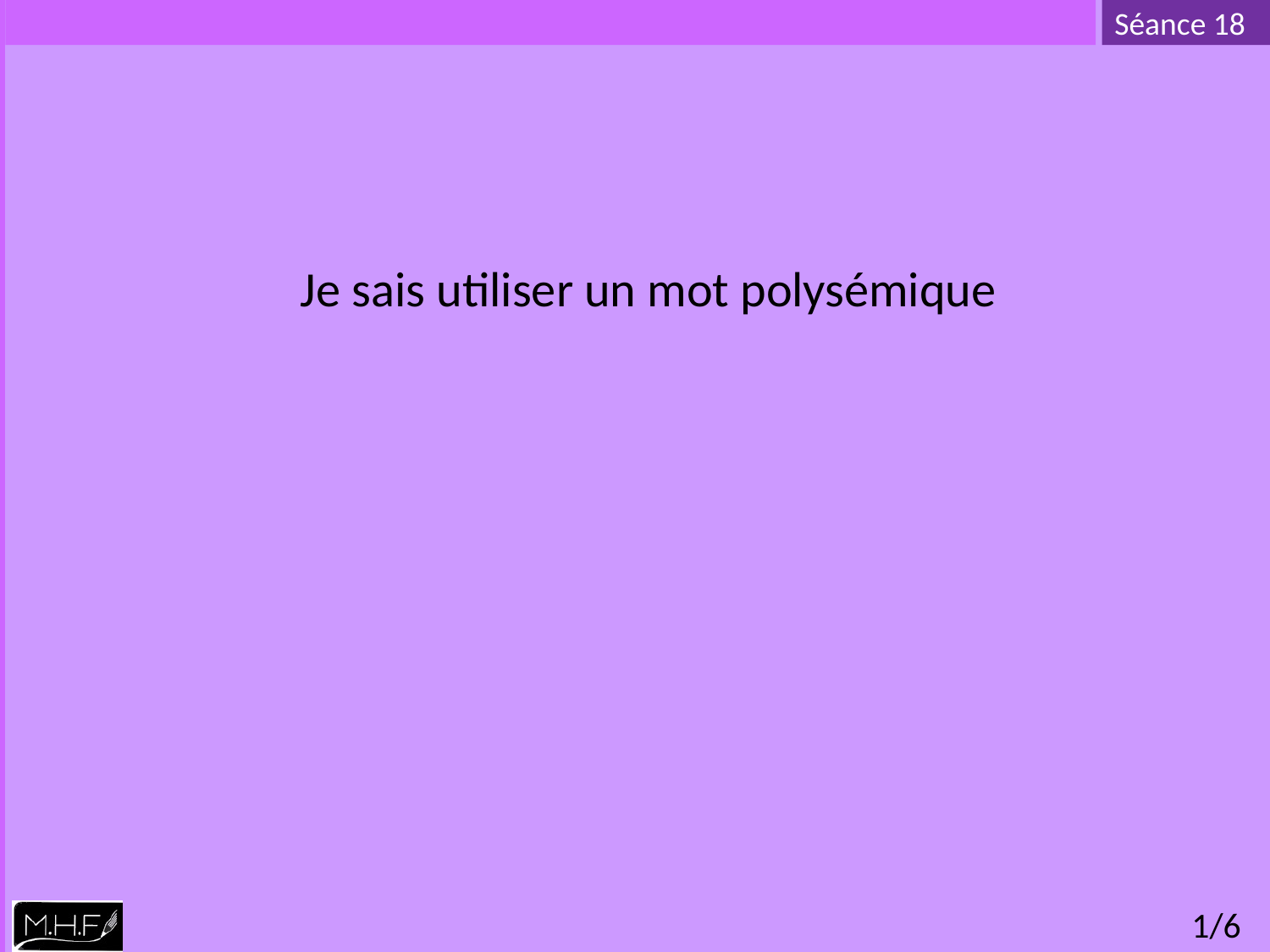

Je sais utiliser un mot polysémique
1/6